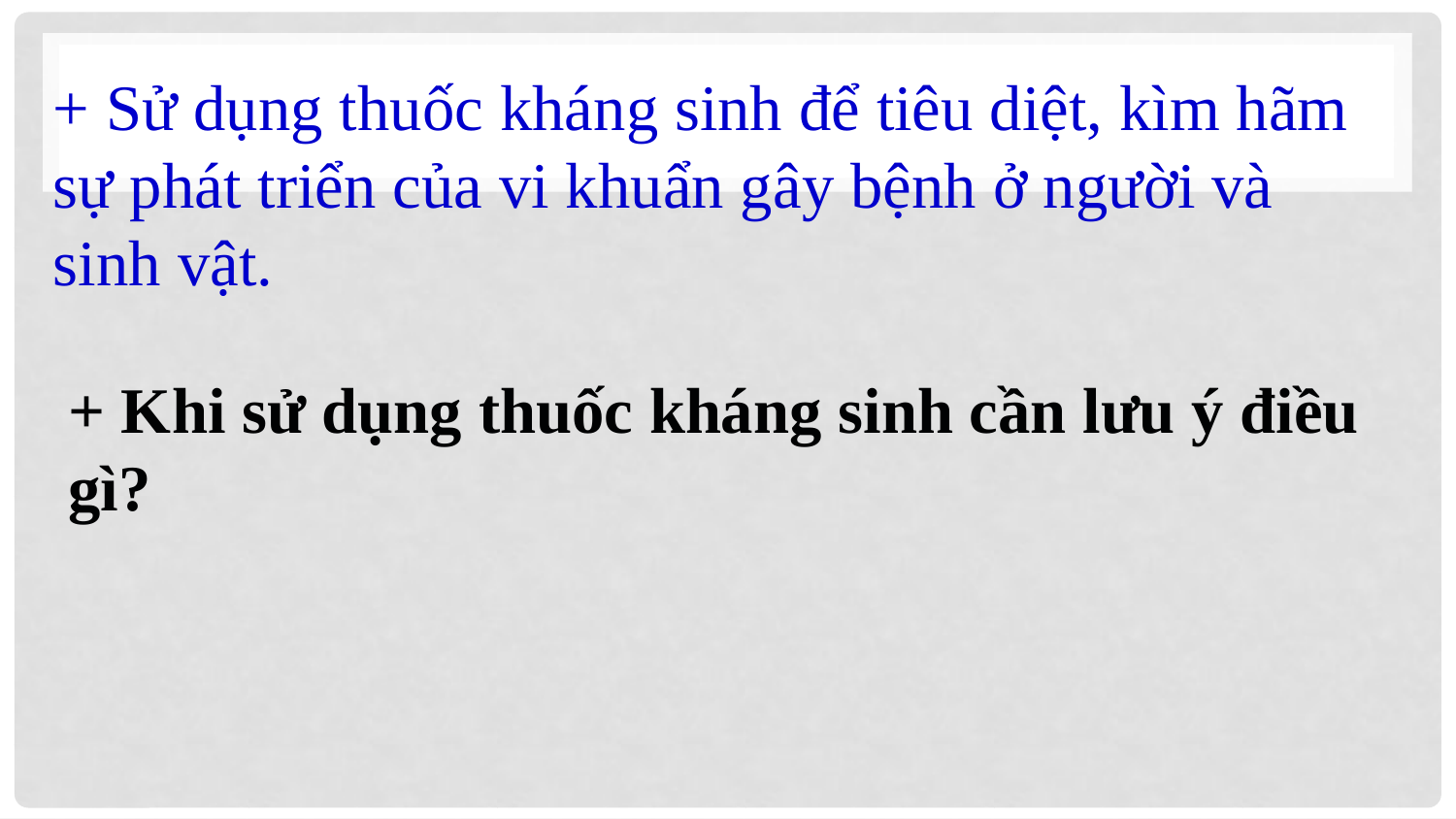

+ Sử dụng thuốc kháng sinh để tiêu diệt, kìm hãm sự phát triển của vi khuẩn gây bệnh ở người và sinh vật.
+ Khi sử dụng thuốc kháng sinh cần lưu ý điều gì?